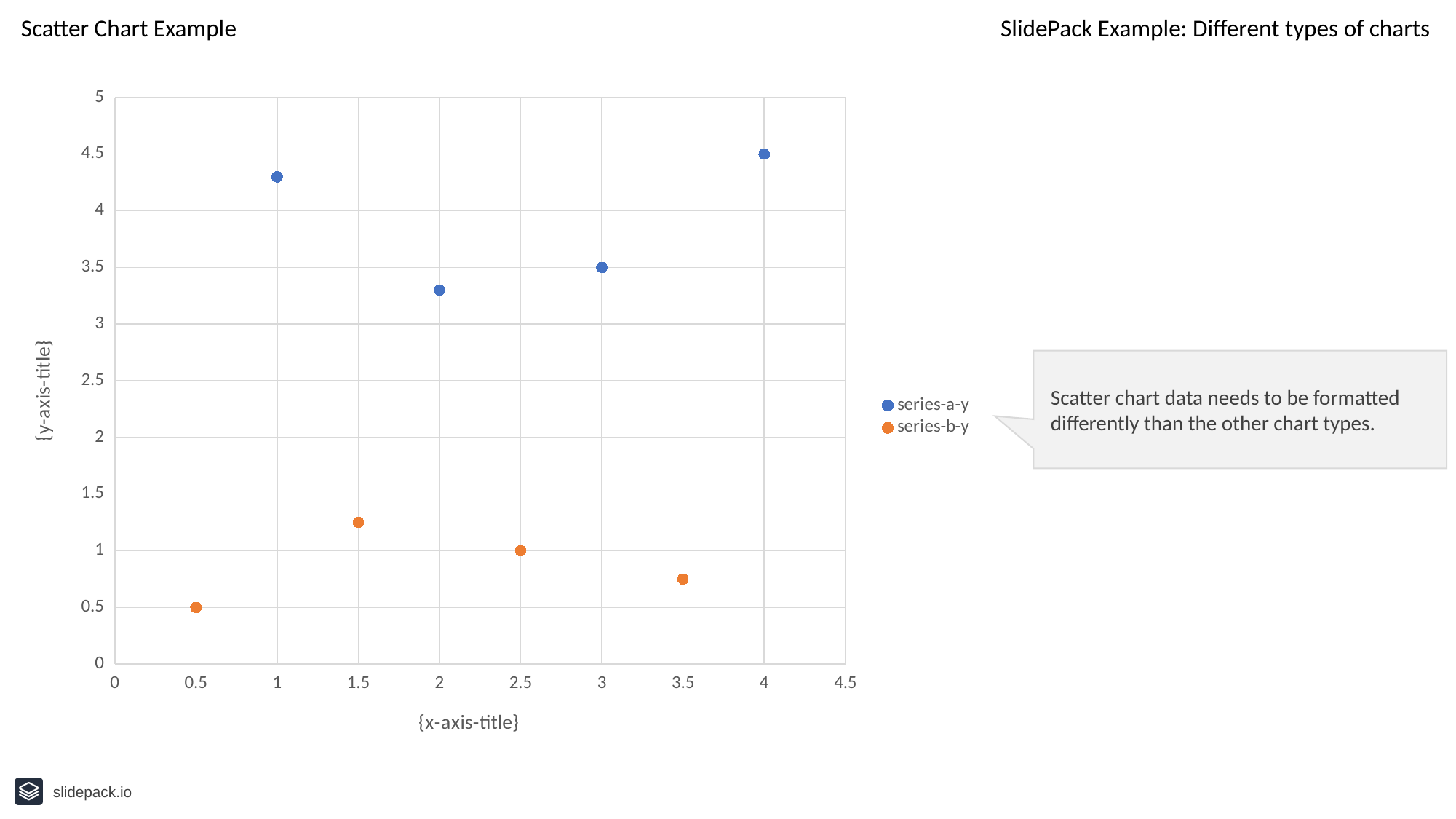

Scatter Chart Example
SlidePack Example: Different types of charts

### Chart

| Category | series-a-y | series-b-y |
|---|---|---|
Scatter chart data needs to be formatted differently than the other chart types.